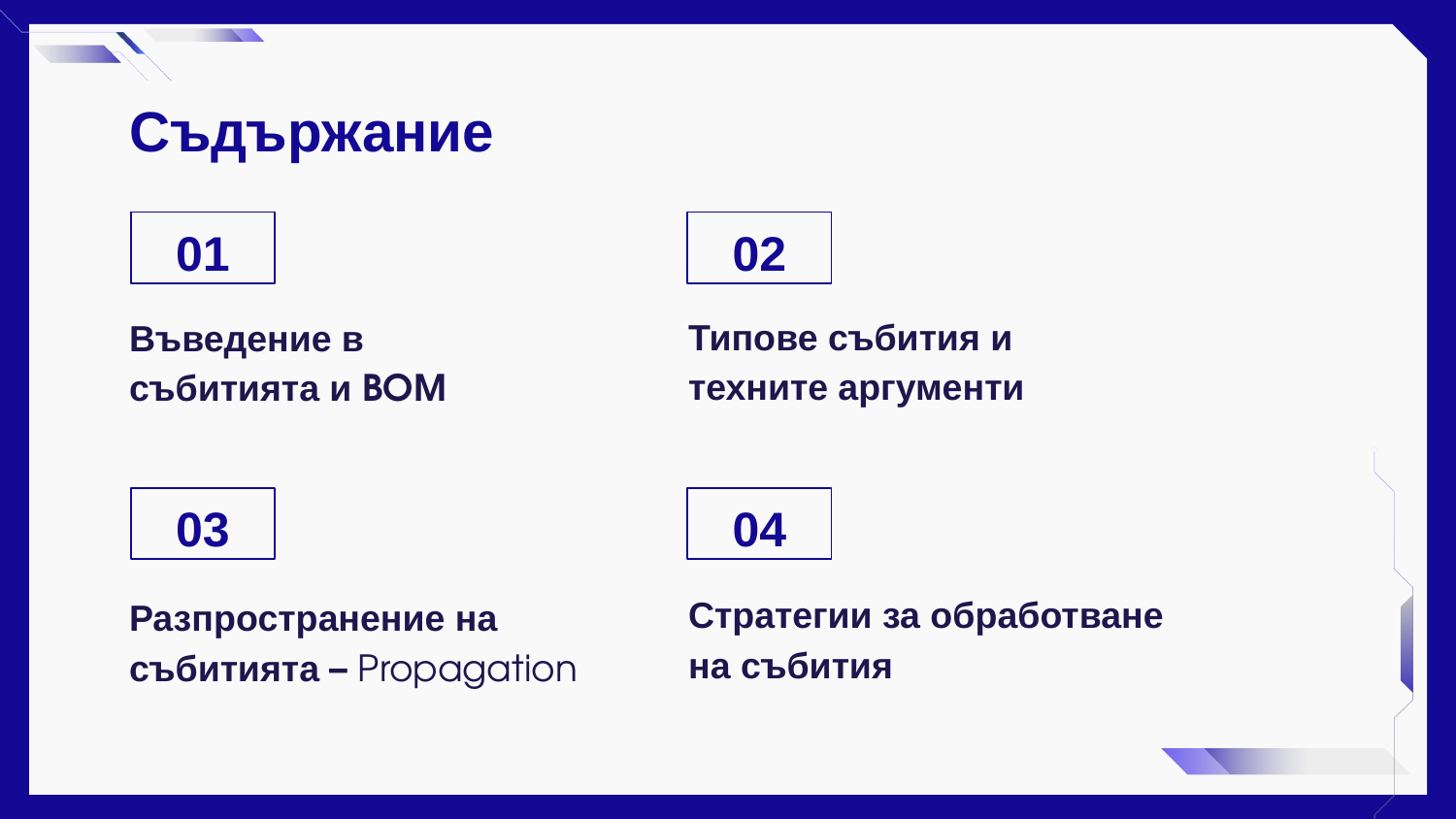

# Съдържание
01
02
Типове събития и техните аргументи
Въведение в събитията и BOM
03
04
Разпространение на събитията – Propagation
Стратегии за обработване на събития